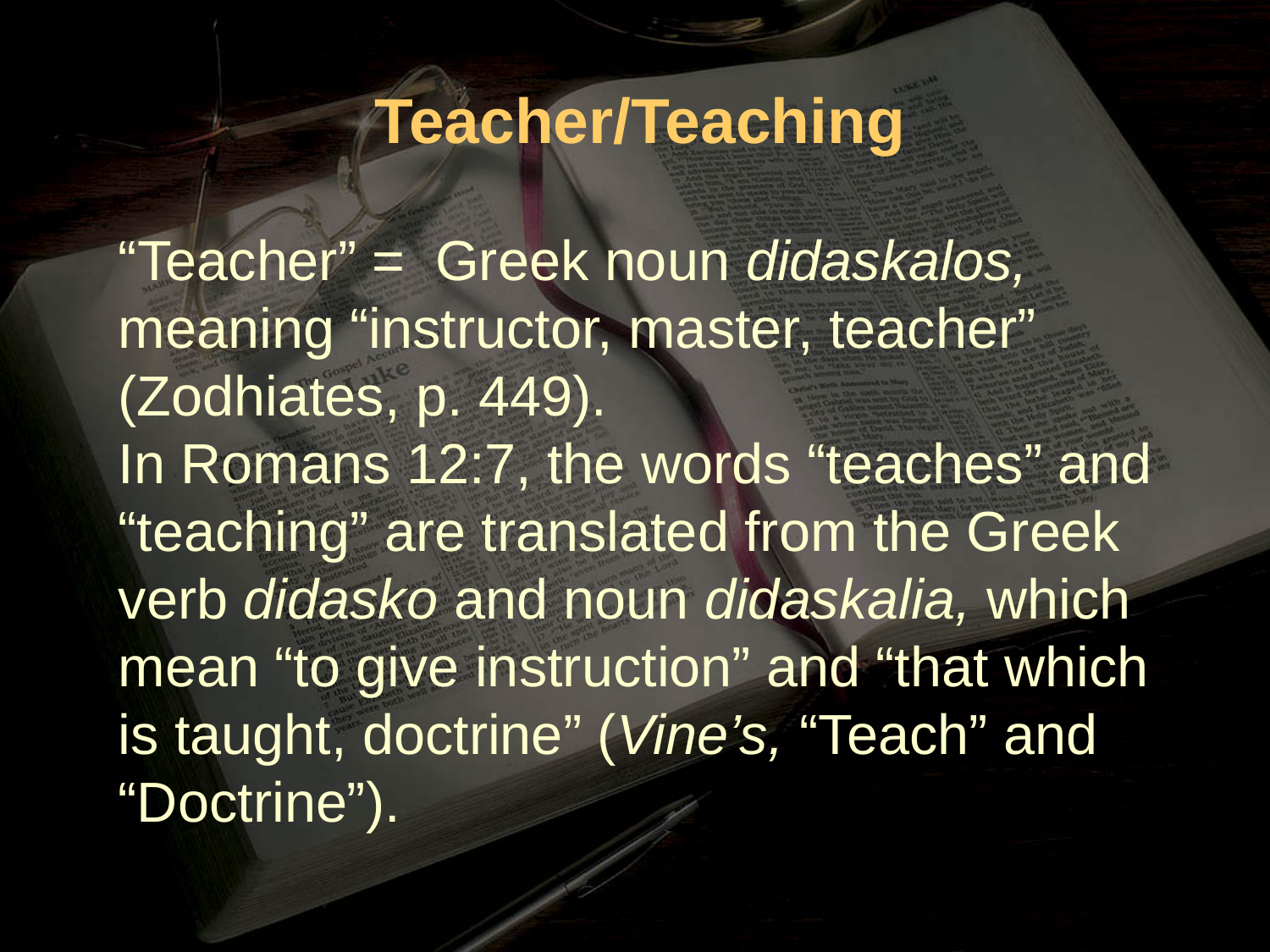

Teacher/Teaching

“Teacher” =  Greek noun didaskalos, meaning “instructor, master, teacher” (Zodhiates, p. 449).
In Romans 12:7, the words “teaches” and “teaching” are translated from the Greek verb didasko and noun didaskalia, which mean “to give instruction” and “that which is taught, doctrine” (Vine’s, “Teach” and “Doctrine”).